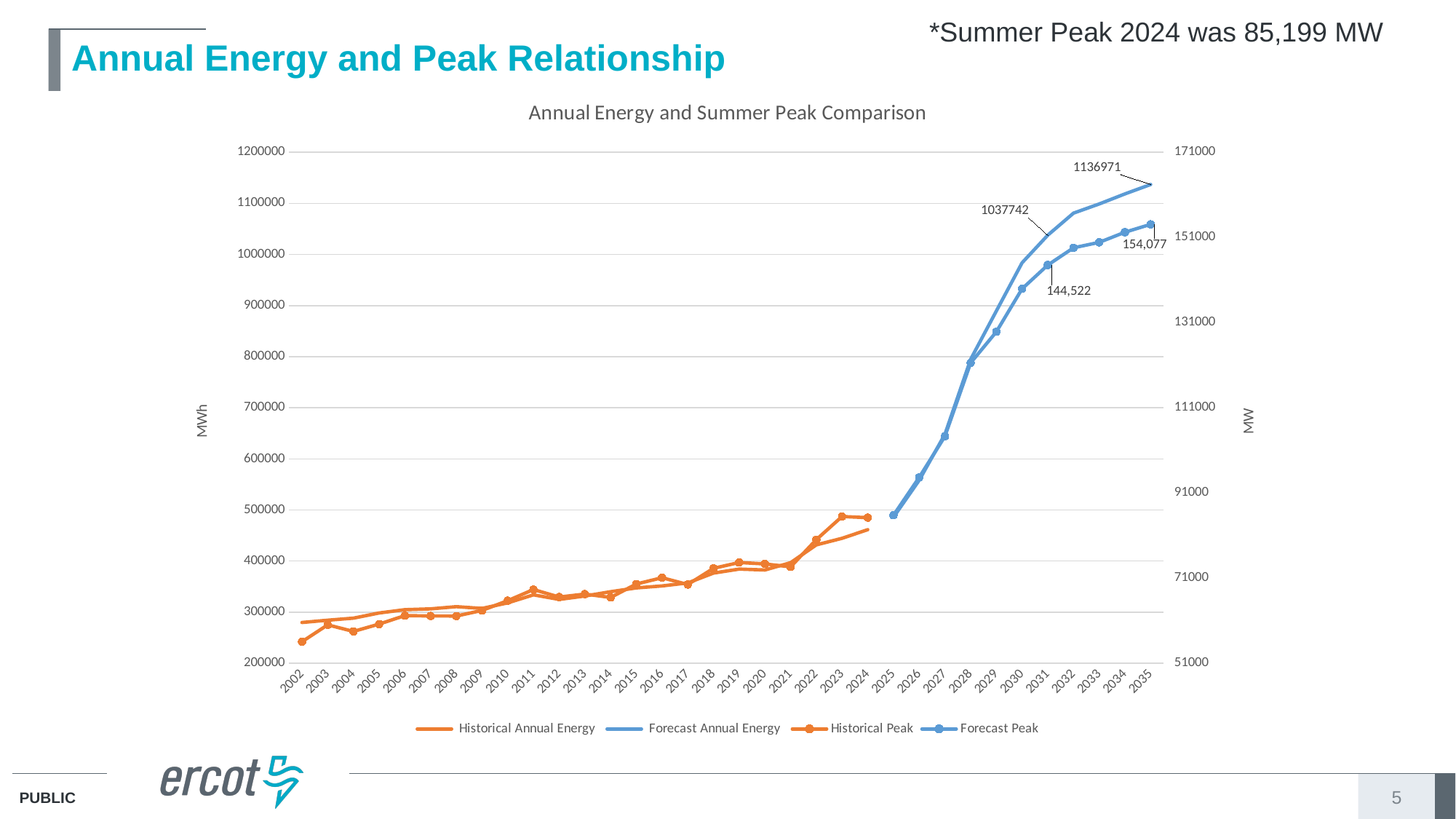

*Summer Peak 2024 was 85,199 MW
# Annual Energy and Peak Relationship

[unsupported chart]

5